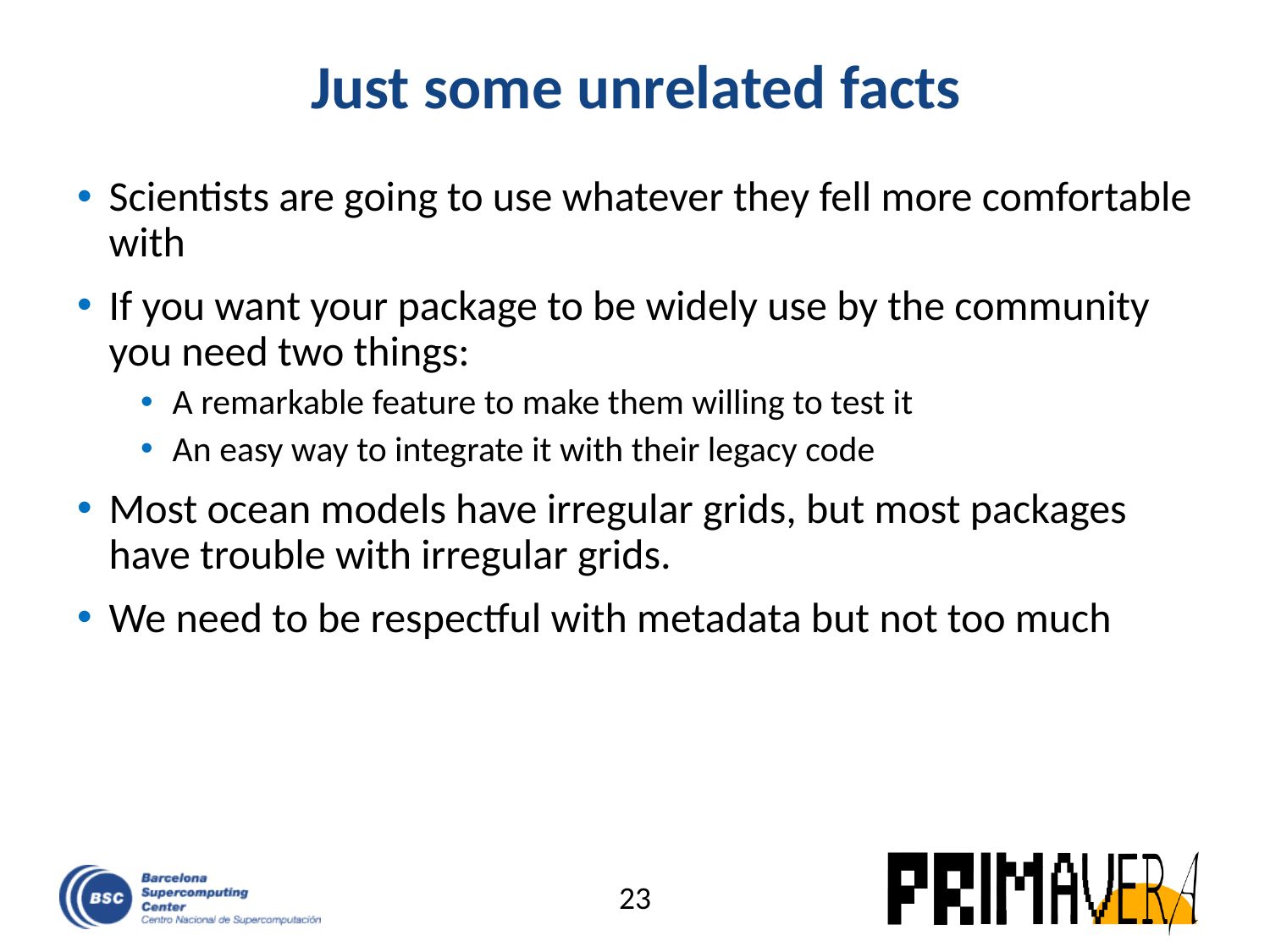

# Just some unrelated facts
Scientists are going to use whatever they fell more comfortable with
If you want your package to be widely use by the community you need two things:
A remarkable feature to make them willing to test it
An easy way to integrate it with their legacy code
Most ocean models have irregular grids, but most packages have trouble with irregular grids.
We need to be respectful with metadata but not too much